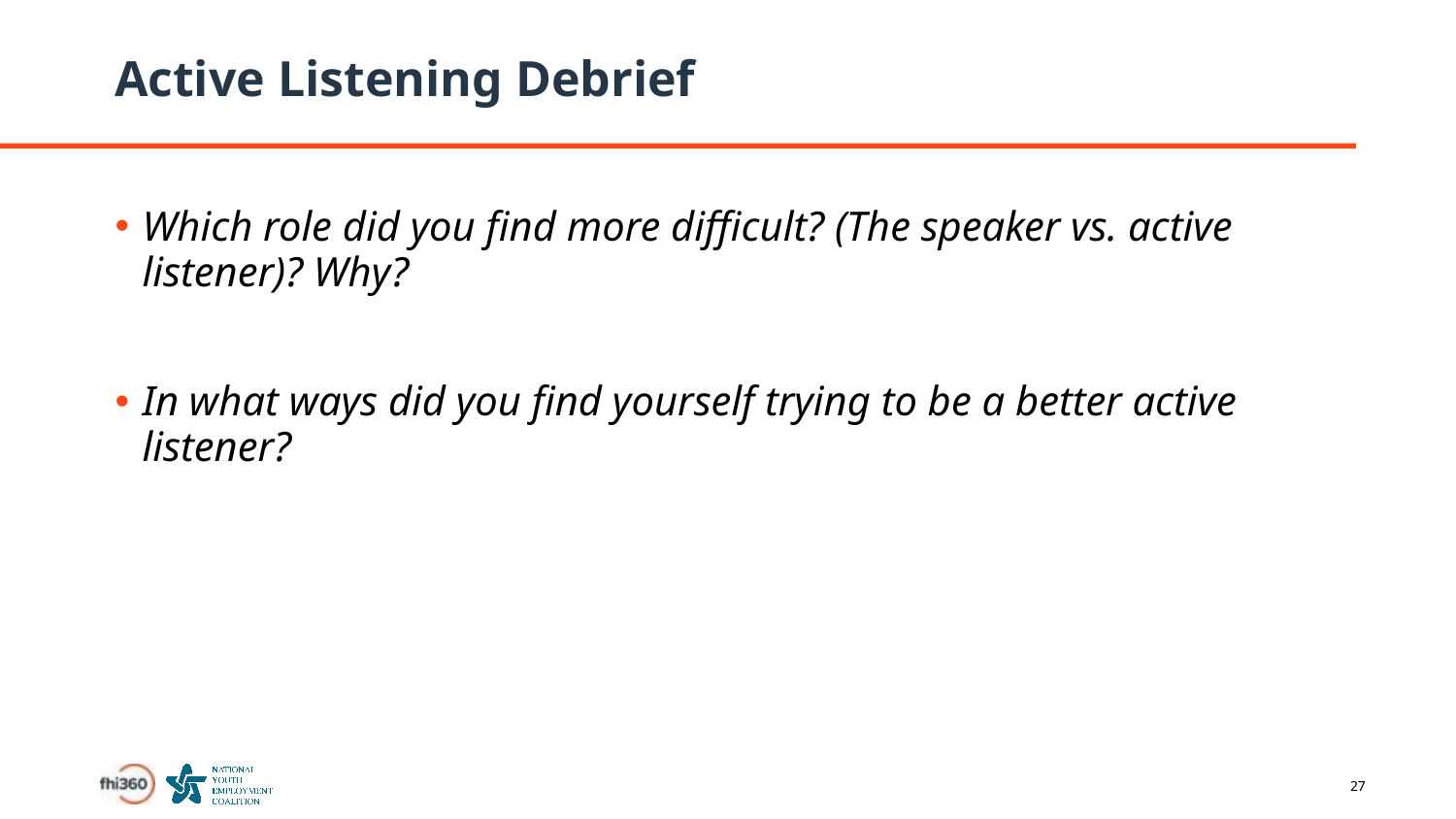

# Active Listening Debrief
Which role did you find more difficult? (The speaker vs. active listener)? Why?

In what ways did you find yourself trying to be a better active listener?